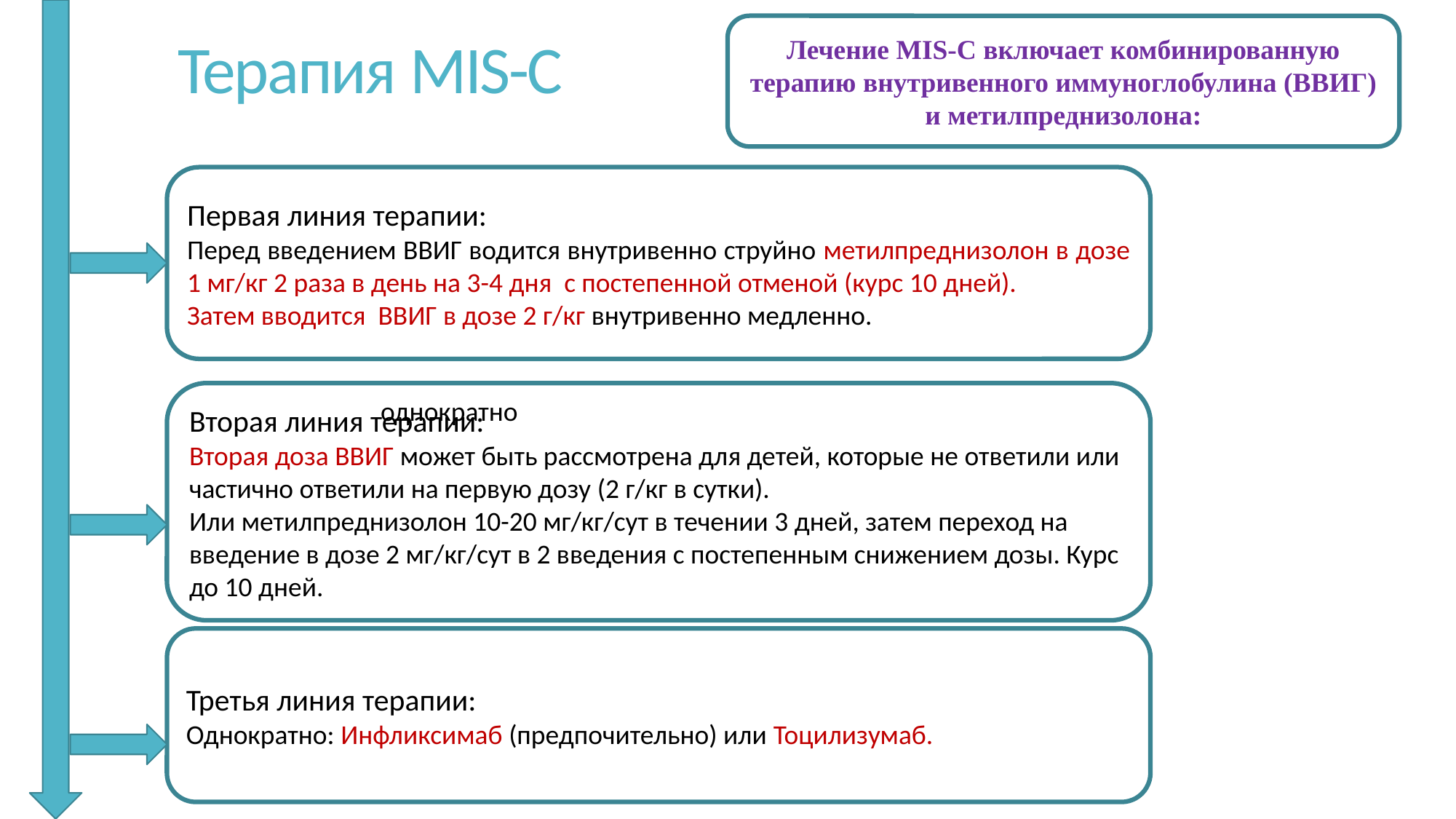

Лечение MIS-C включает комбинированную терапию внутривенного иммуноглобулина (ВВИГ) и метилпреднизолона:
# Терапия MIS-C
Первая линия терапии:
Перед введением ВВИГ водится внутривенно струйно метилпреднизолон в дозе 1 мг/кг 2 раза в день на 3-4 дня  с постепенной отменой (курс 10 дней).
Затем вводится  ВВИГ в дозе 2 г/кг внутривенно медленно.

Вторая линия терапии:
Вторая доза ВВИГ может быть рассмотрена для детей, которые не ответили или частично ответили на первую дозу (2 г/кг в сутки).
Или метилпреднизолон 10-20 мг/кг/сут в течении 3 дней, затем переход на введение в дозе 2 мг/кг/сут в 2 введения с постепенным снижением дозы. Курс до 10 дней.
 однократно

Третья линия терапии:
Однократно: Инфликсимаб (предпочительно) или Тоцилизумаб.